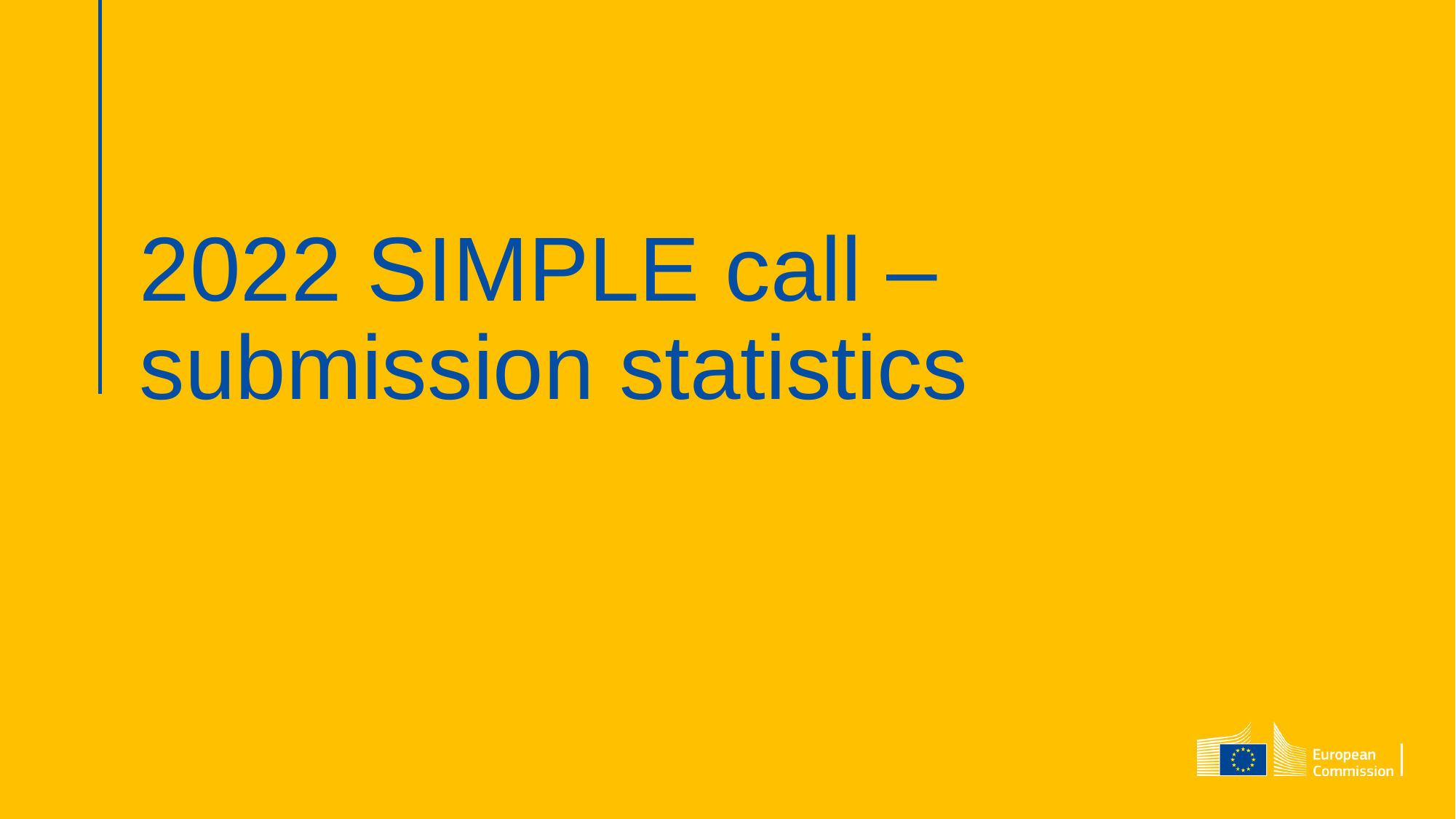

# 2022 SIMPLE call – submission statistics